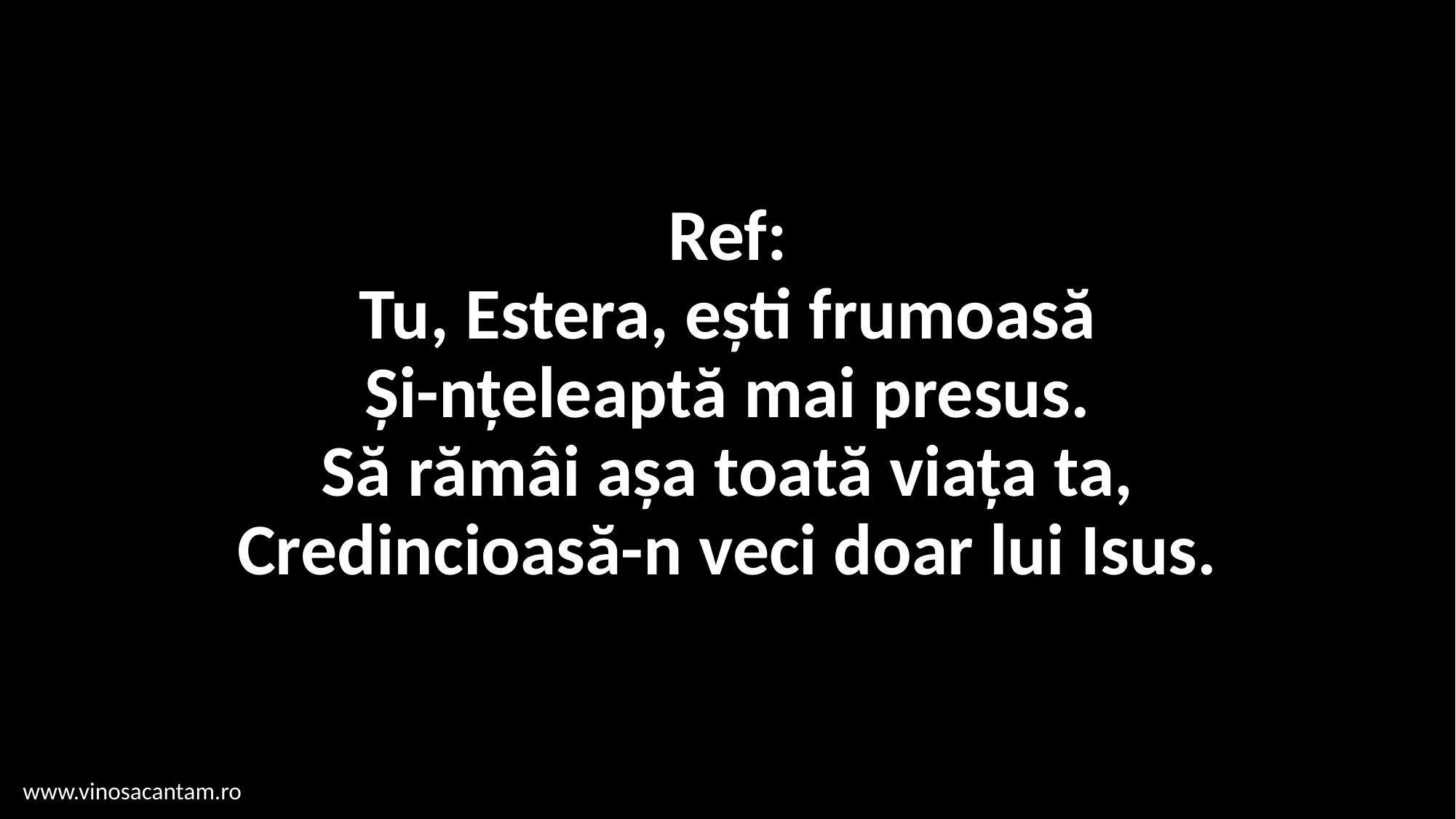

# Ref: Tu, Estera, ești frumoasă Și-nțeleaptă mai presus. Să rămâi așa toată viața ta, Credincioasă-n veci doar lui Isus.
www.vinosacantam.ro